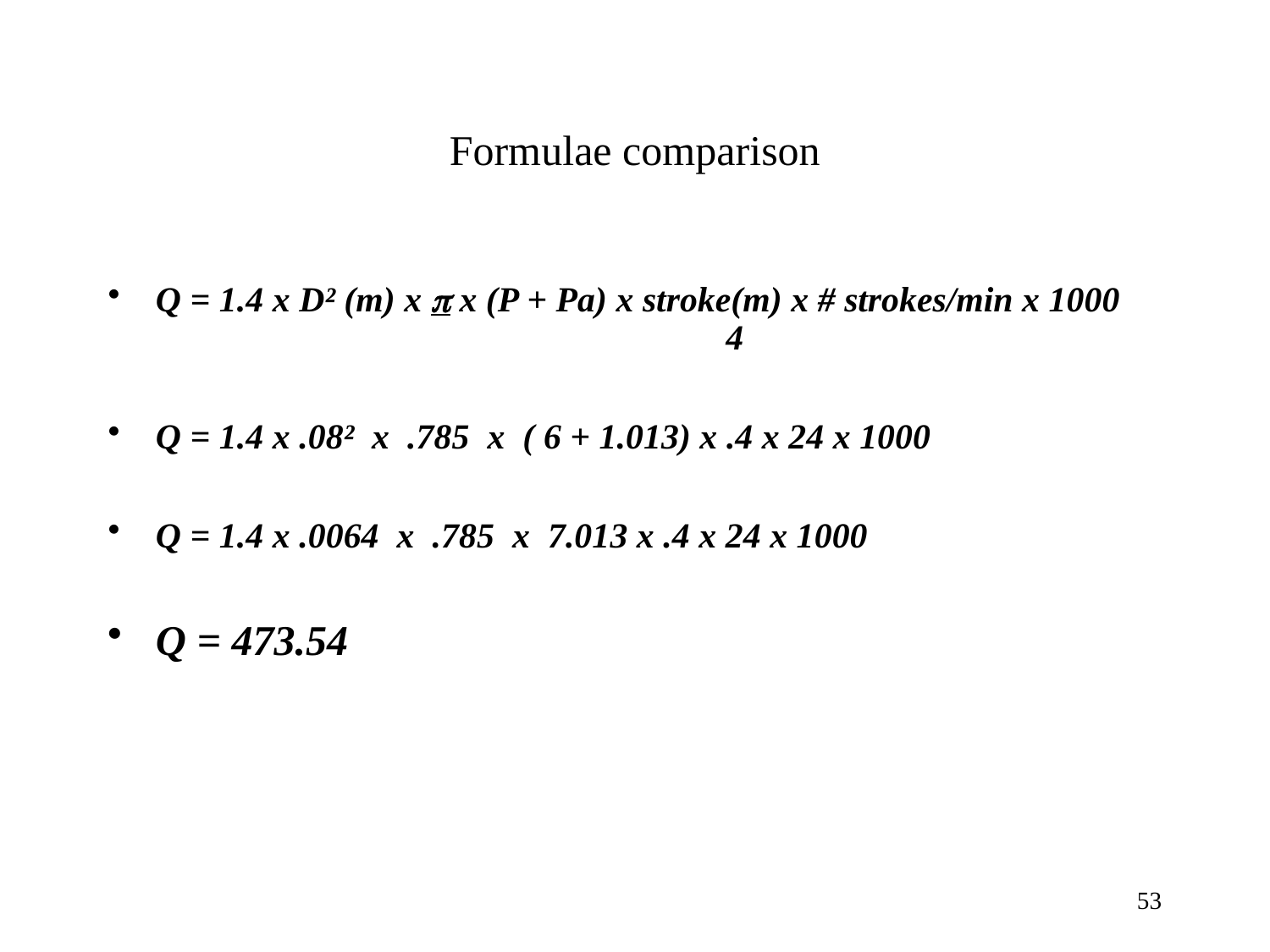

# Formulae comparison
Q = 1.4 x D² (m) x π x (P + Pa) x stroke(m) x # strokes/min x 1000	                   		       4

Q = 1.4 x .08²  x  .785  x  ( 6 + 1.013) x .4 x 24 x 1000

Q = 1.4 x .0064  x  .785  x  7.013 x .4 x 24 x 1000

Q = 473.54
53